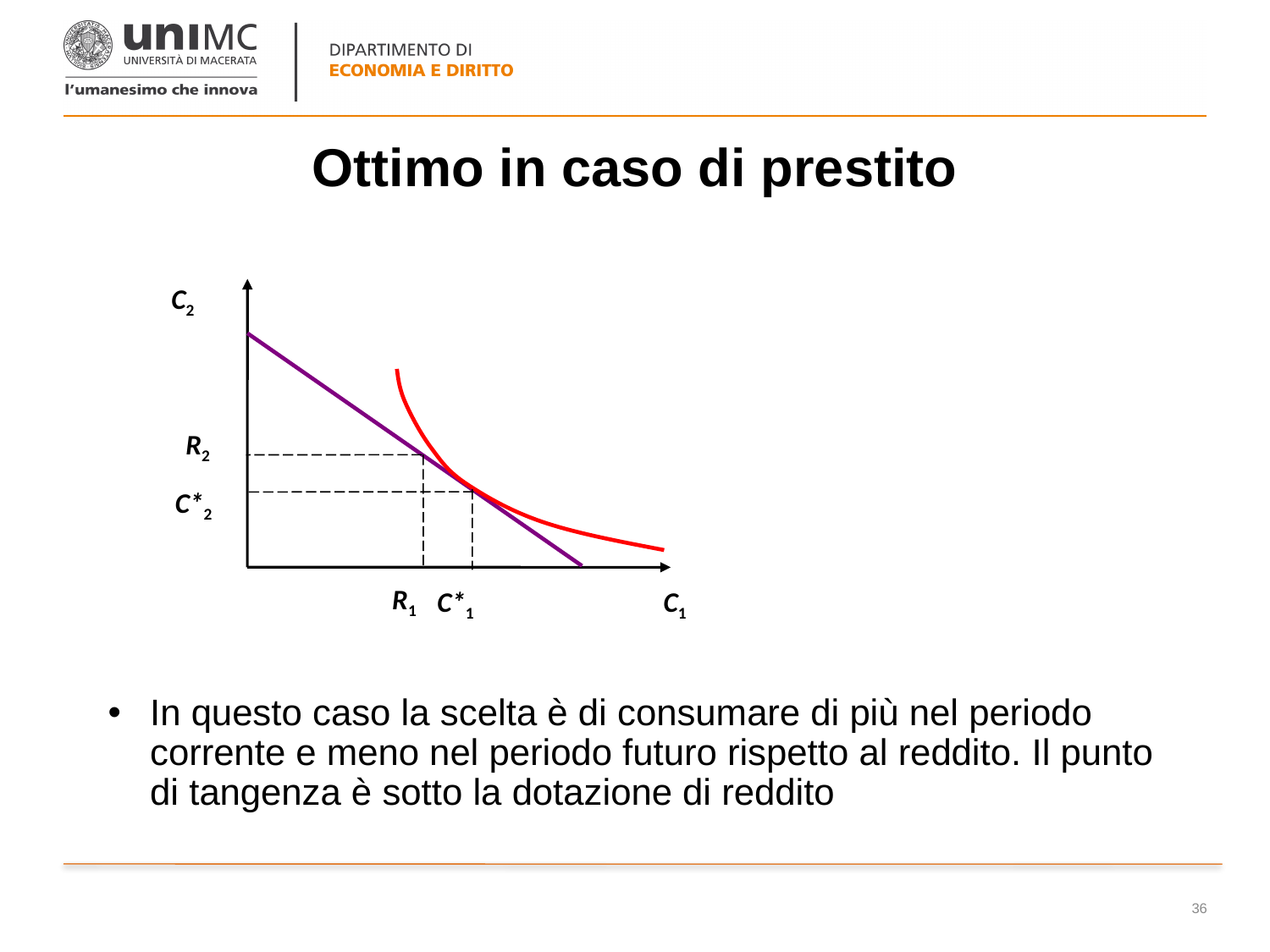

# Ottimo in caso di prestito
C2

R2

C*2

R1
C*1
C1
In questo caso la scelta è di consumare di più nel periodo corrente e meno nel periodo futuro rispetto al reddito. Il punto di tangenza è sotto la dotazione di reddito
36